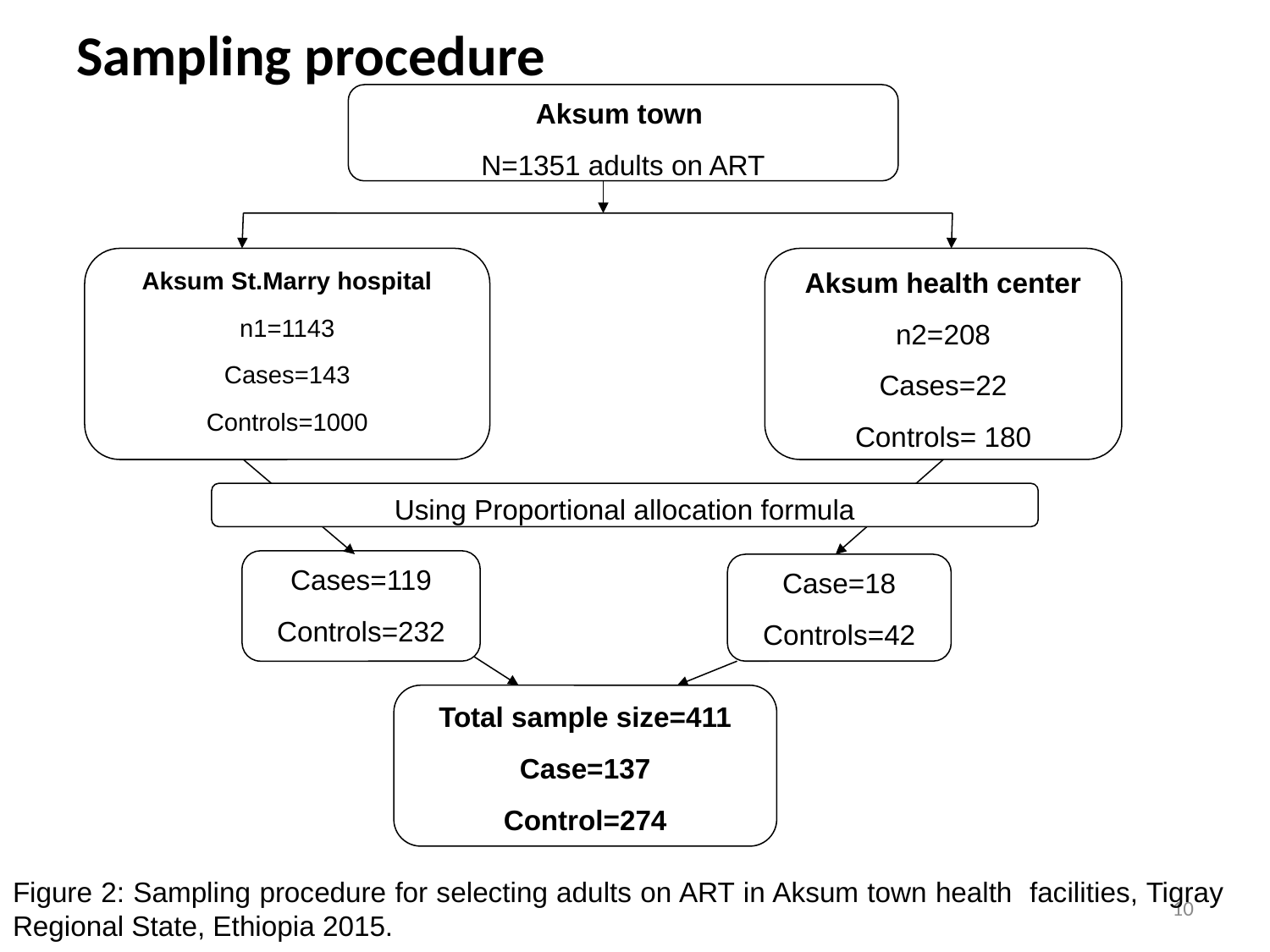

# Sampling procedure
Aksum town
N=1351 adults on ART
Aksum St.Marry hospital
n1=1143
Cases=143
Controls=1000

Aksum health center
n2=208
Cases=22
Controls= 180

Using Proportional allocation formula
Cases=119
Controls=232
Case=18
Controls=42

Total sample size=411
Case=137
Control=274
Figure 2: Sampling procedure for selecting adults on ART in Aksum town health  facilities, Tigray Regional State, Ethiopia 2015.
10